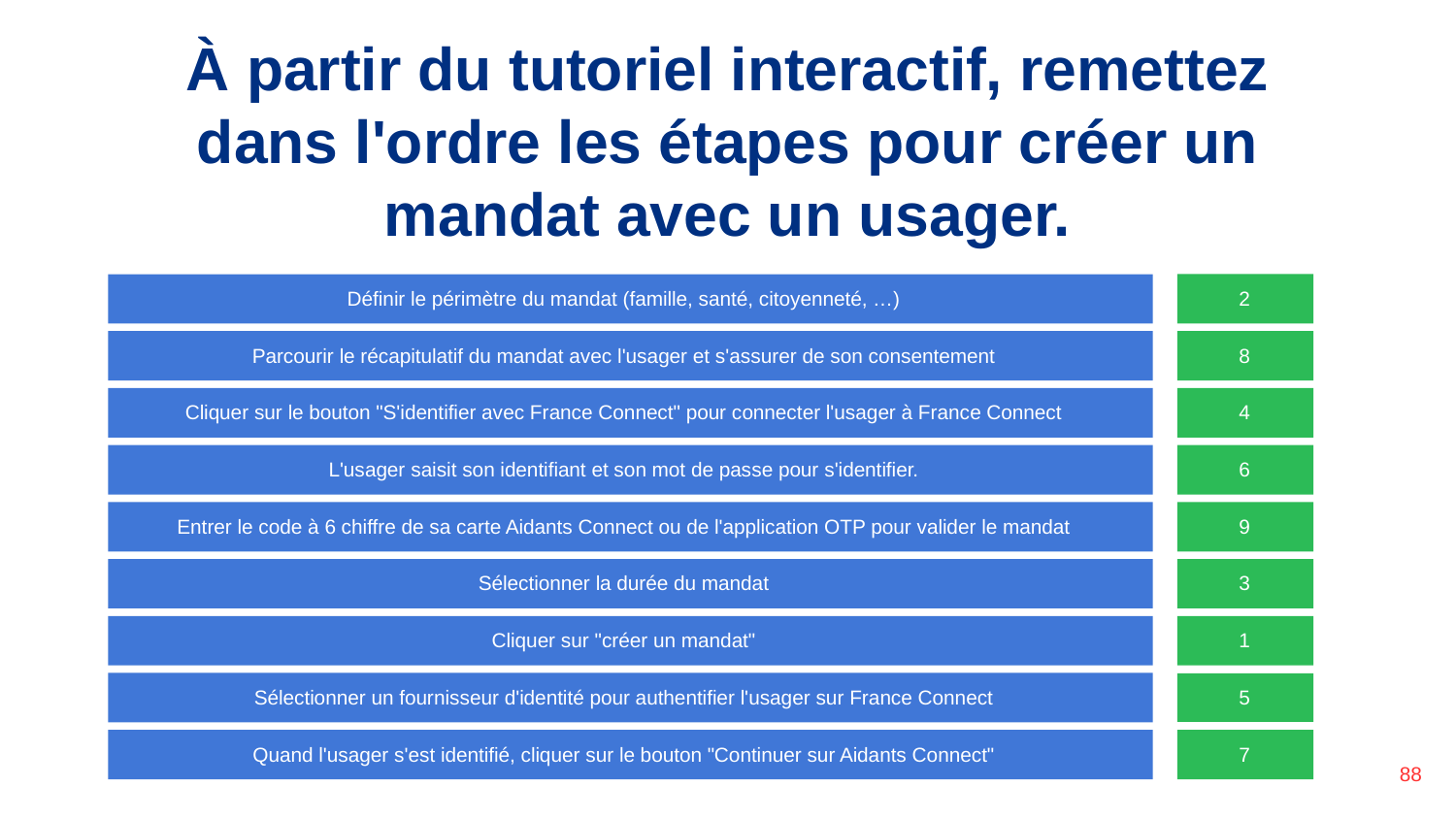

À partir du tutoriel interactif, remettez dans l'ordre les étapes pour créer un mandat avec un usager.

2

Définir le périmètre du mandat (famille, santé, citoyenneté, …)

8

Parcourir le récapitulatif du mandat avec l'usager et s'assurer de son consentement

4

Cliquer sur le bouton "S'identifier avec France Connect" pour connecter l'usager à France Connect

6

L'usager saisit son identifiant et son mot de passe pour s'identifier.

9

Entrer le code à 6 chiffre de sa carte Aidants Connect ou de l'application OTP pour valider le mandat

3

Sélectionner la durée du mandat

1

Cliquer sur "créer un mandat"

Sélectionner un fournisseur d'identité pour authentifier l'usager sur France Connect

5

7

Quand l'usager s'est identifié, cliquer sur le bouton "Continuer sur Aidants Connect"
88